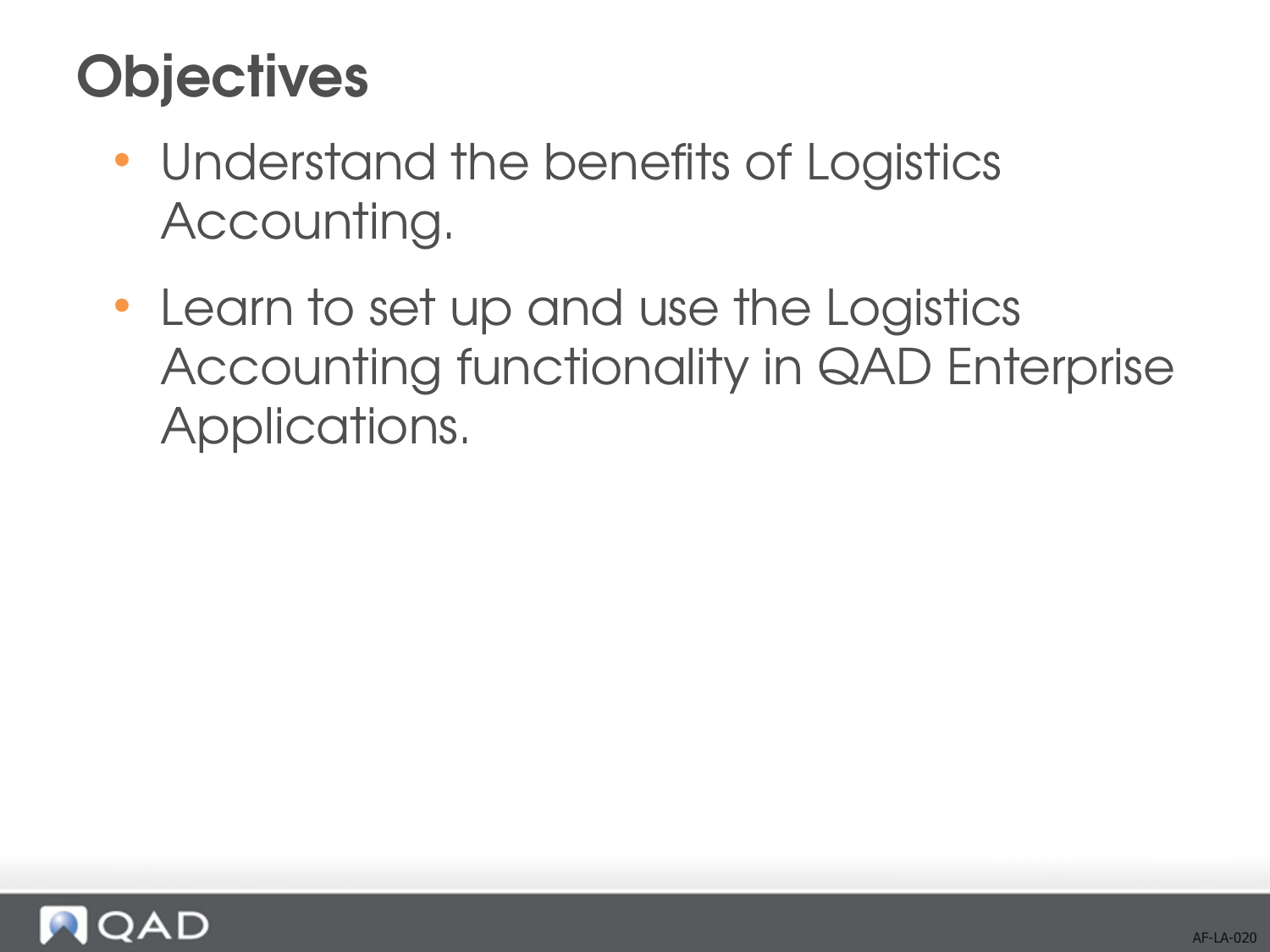

# Objectives
Understand the benefits of Logistics Accounting.
Learn to set up and use the Logistics Accounting functionality in QAD Enterprise Applications.

AF-LA-020